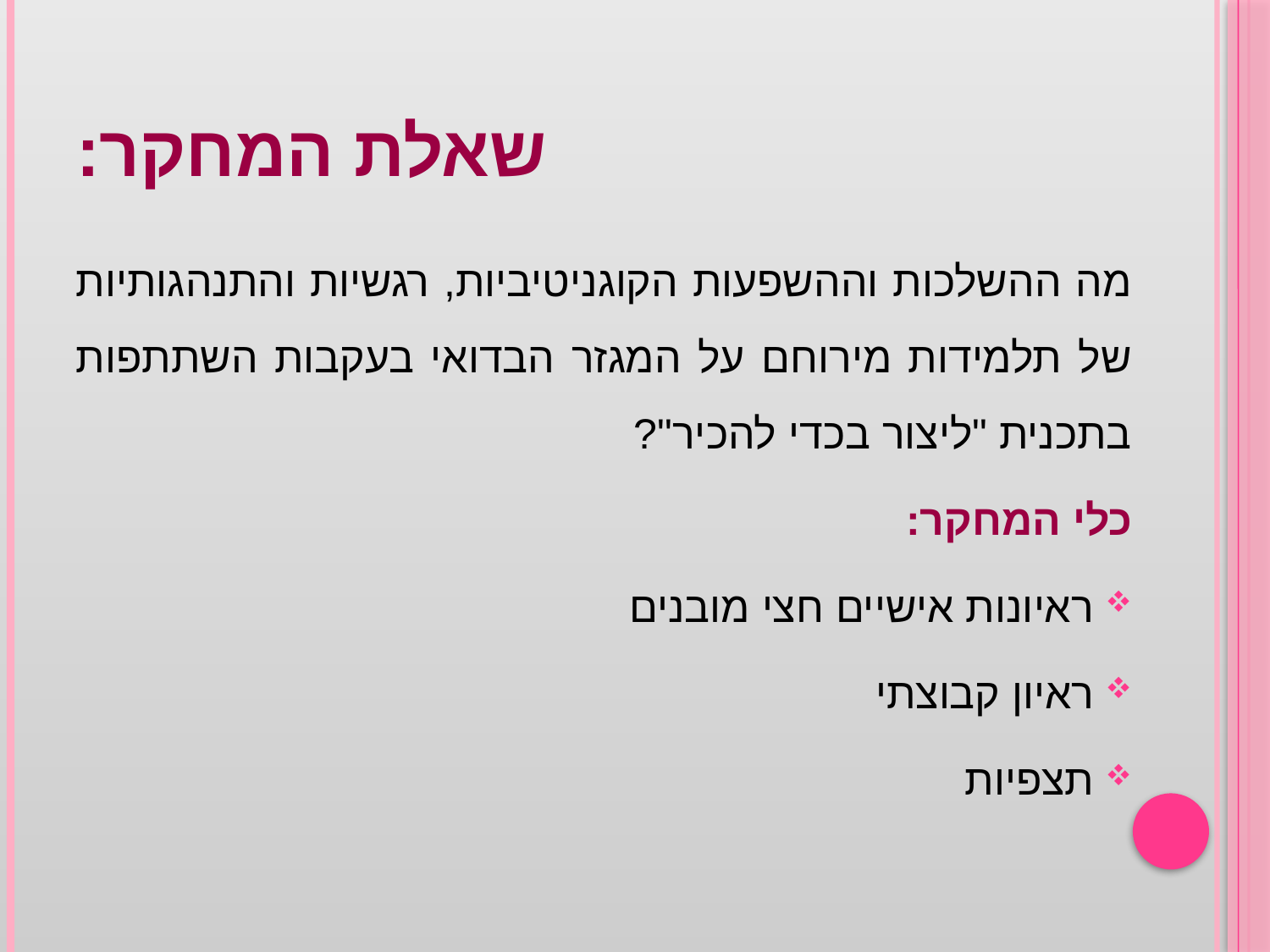

# שאלת המחקר:
מה ההשלכות וההשפעות הקוגניטיביות, רגשיות והתנהגותיות של תלמידות מירוחם על המגזר הבדואי בעקבות השתתפות בתכנית "ליצור בכדי להכיר"?
כלי המחקר:
ראיונות אישיים חצי מובנים
ראיון קבוצתי
תצפיות